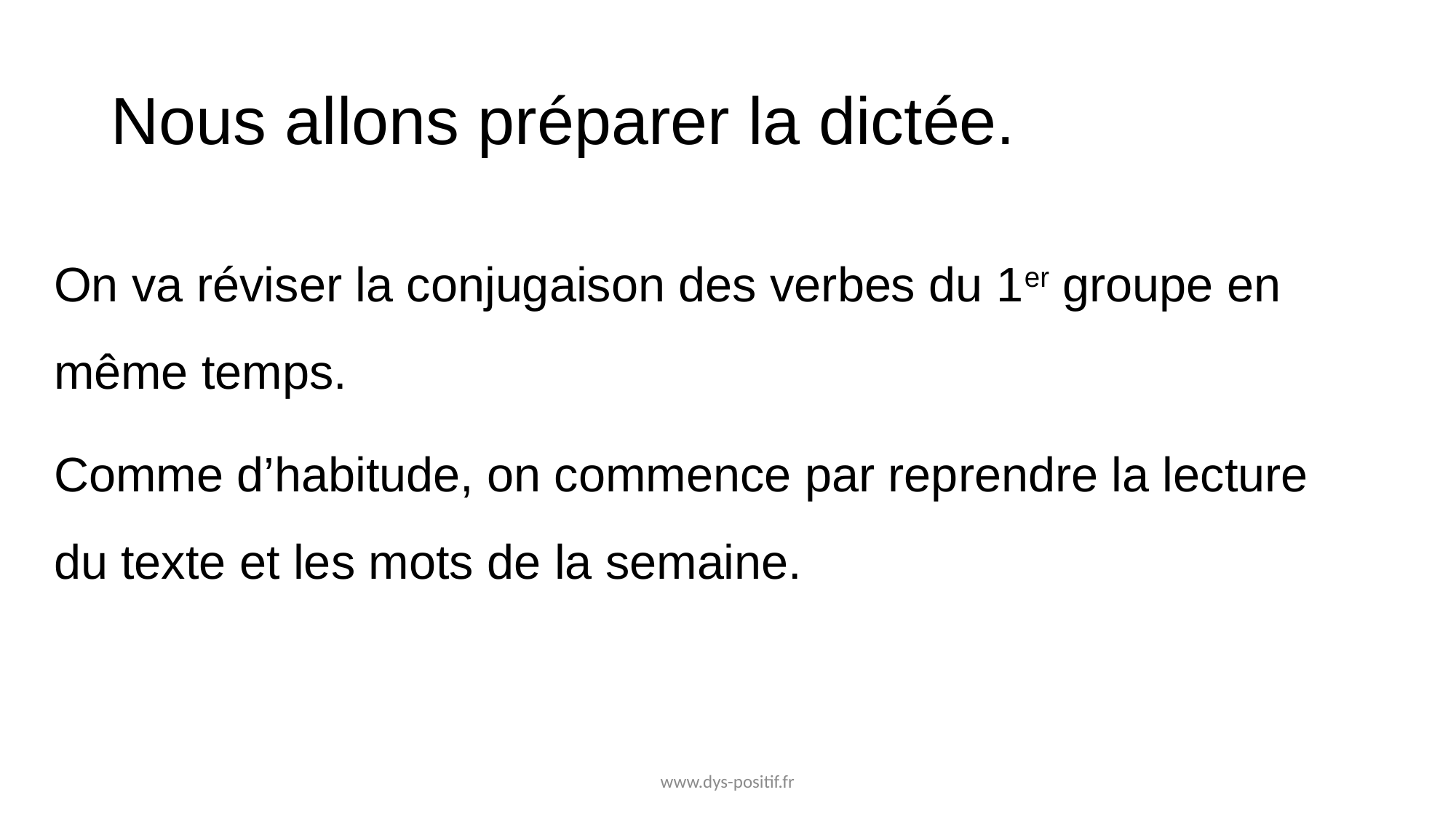

# Nous allons préparer la dictée.
On va réviser la conjugaison des verbes du 1er groupe en même temps.
Comme d’habitude, on commence par reprendre la lecture du texte et les mots de la semaine.

www.dys-positif.fr